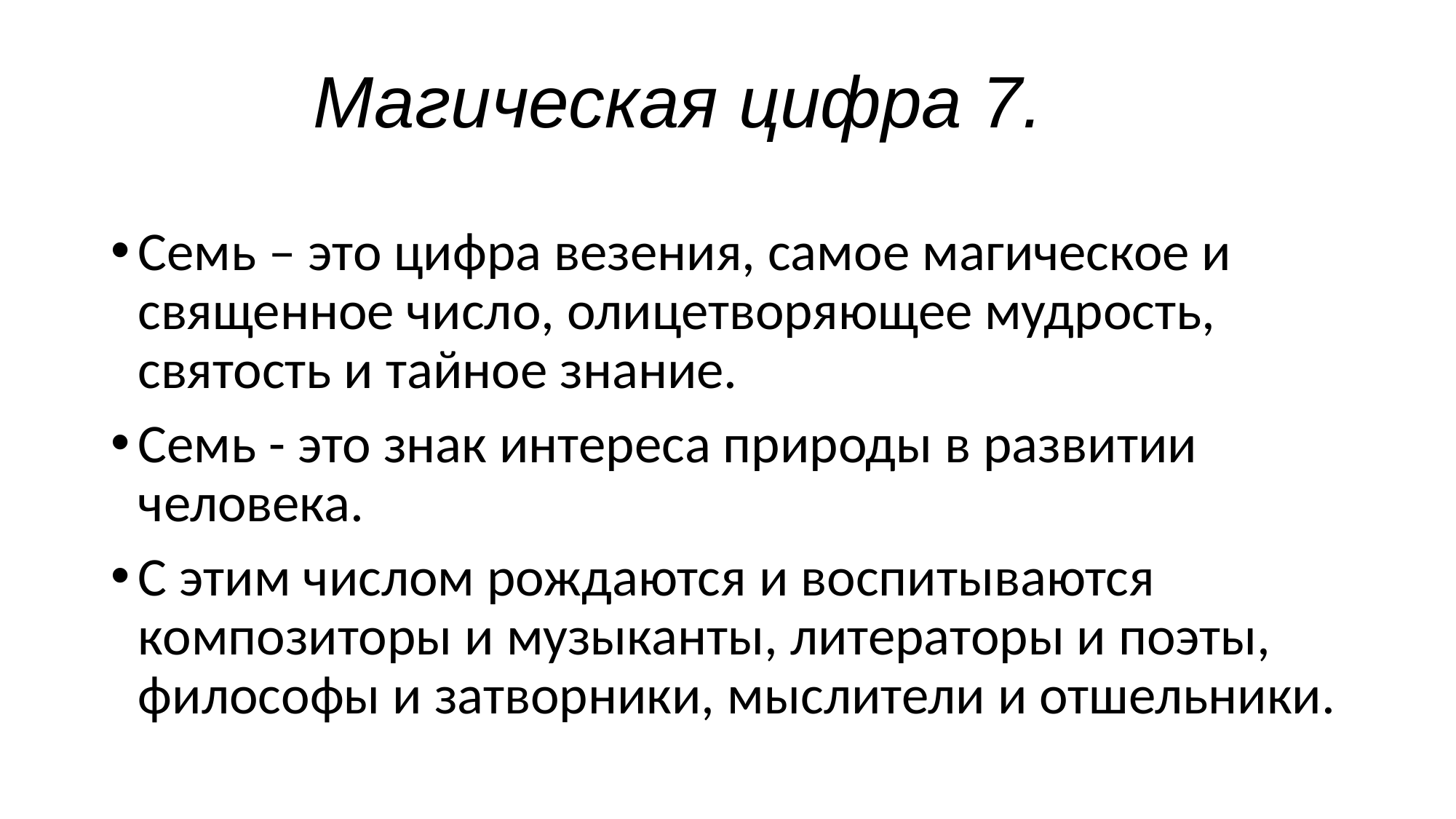

Магическая цифра 7.
Семь – это цифра везения, самое магическое и священное число, олицетворяющее мудрость, святость и тайное знание.
Семь - это знак интереса природы в развитии человека.
С этим числом рождаются и воспитываются композиторы и музыканты, литераторы и поэты, философы и затворники, мыслители и отшельники.